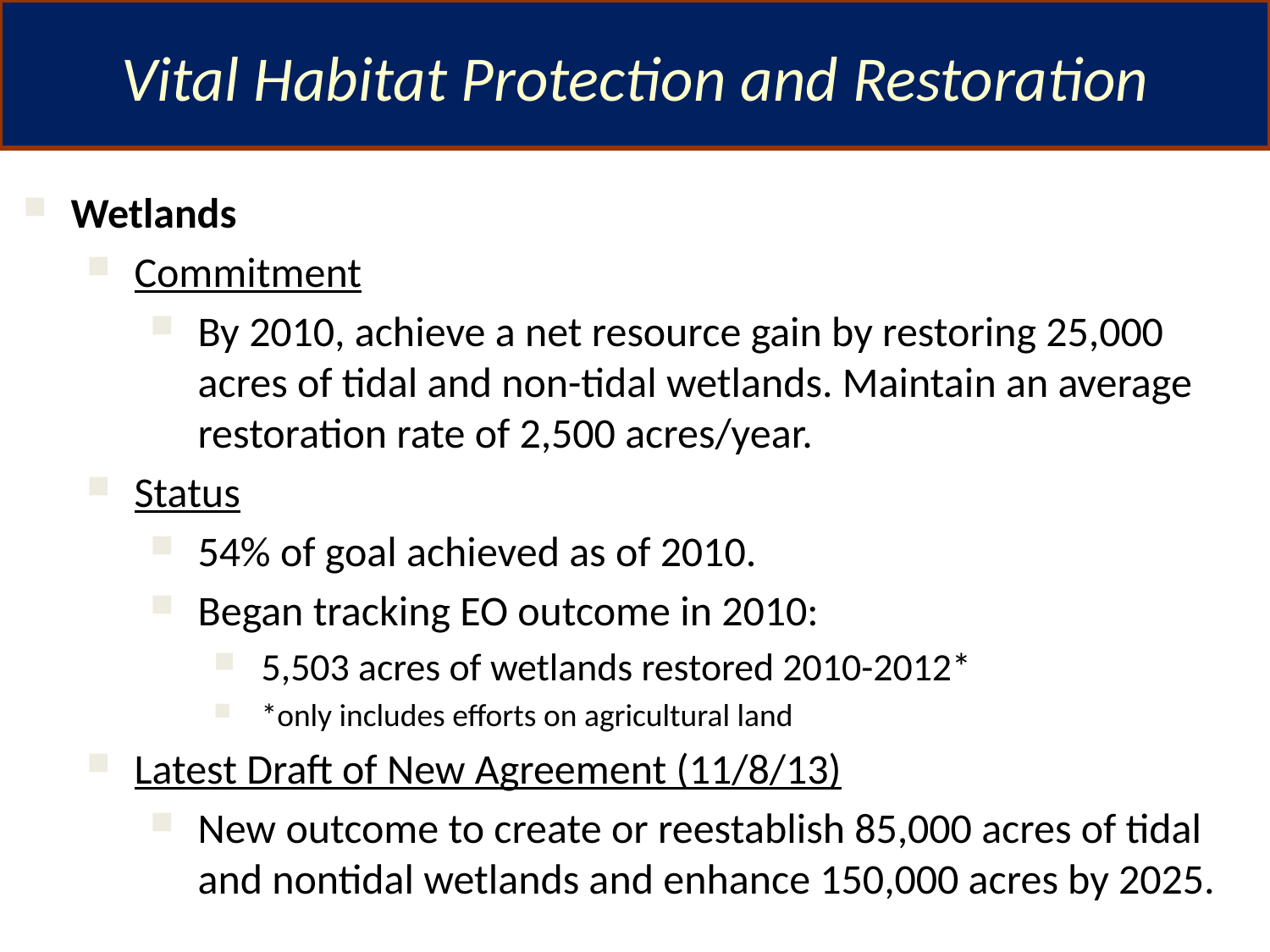

Vital Habitat Protection and Restoration
Wetlands
Commitment
By 2010, achieve a net resource gain by restoring 25,000 acres of tidal and non-tidal wetlands. Maintain an average restoration rate of 2,500 acres/year.
Status
54% of goal achieved as of 2010.
Began tracking EO outcome in 2010:
5,503 acres of wetlands restored 2010-2012*
*only includes efforts on agricultural land
Latest Draft of New Agreement (11/8/13)
New outcome to create or reestablish 85,000 acres of tidal and nontidal wetlands and enhance 150,000 acres by 2025.